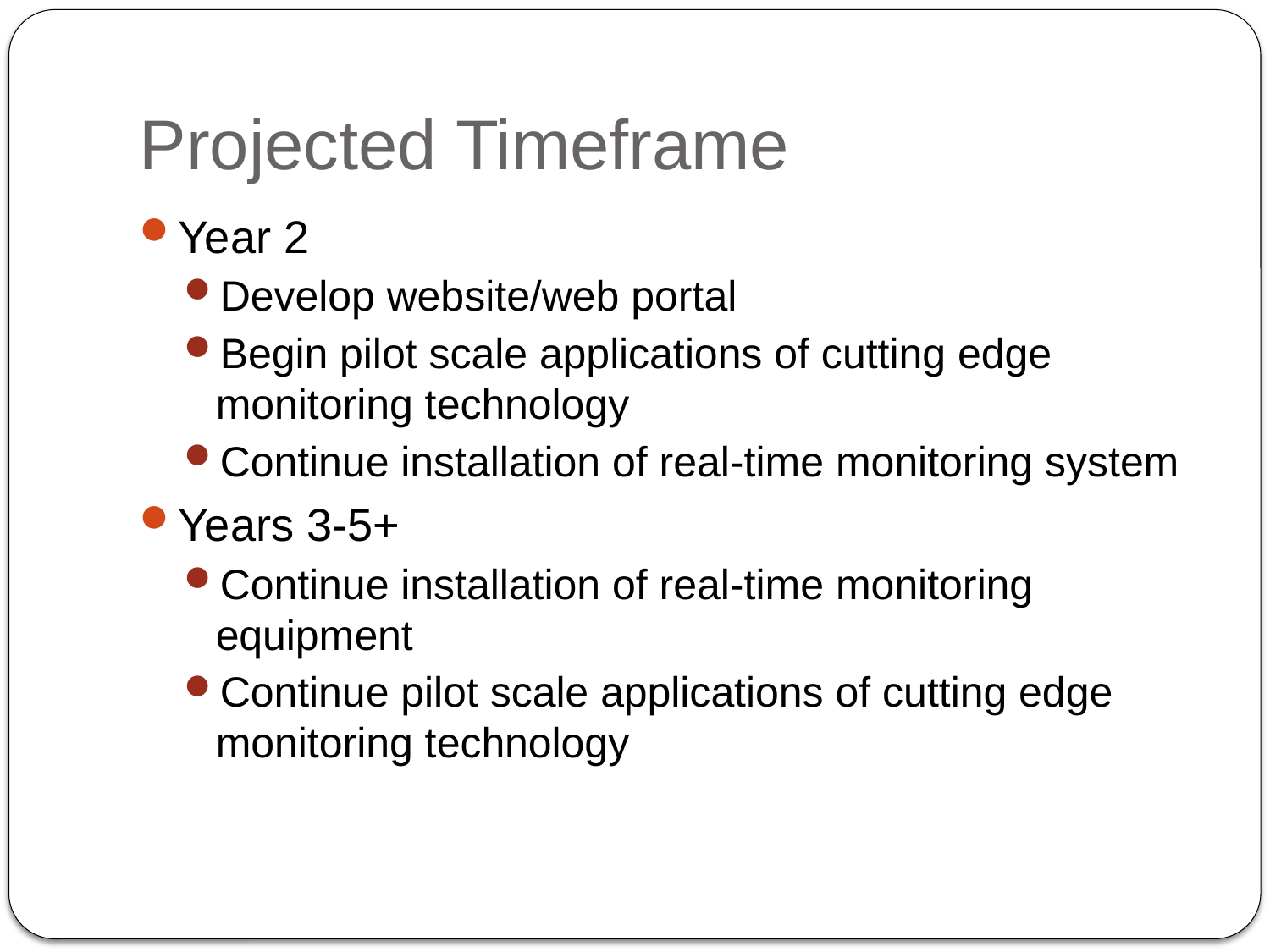

# Projected Timeframe
Year 2
Develop website/web portal
Begin pilot scale applications of cutting edge monitoring technology
Continue installation of real-time monitoring system
Years 3-5+
Continue installation of real-time monitoring equipment
Continue pilot scale applications of cutting edge monitoring technology